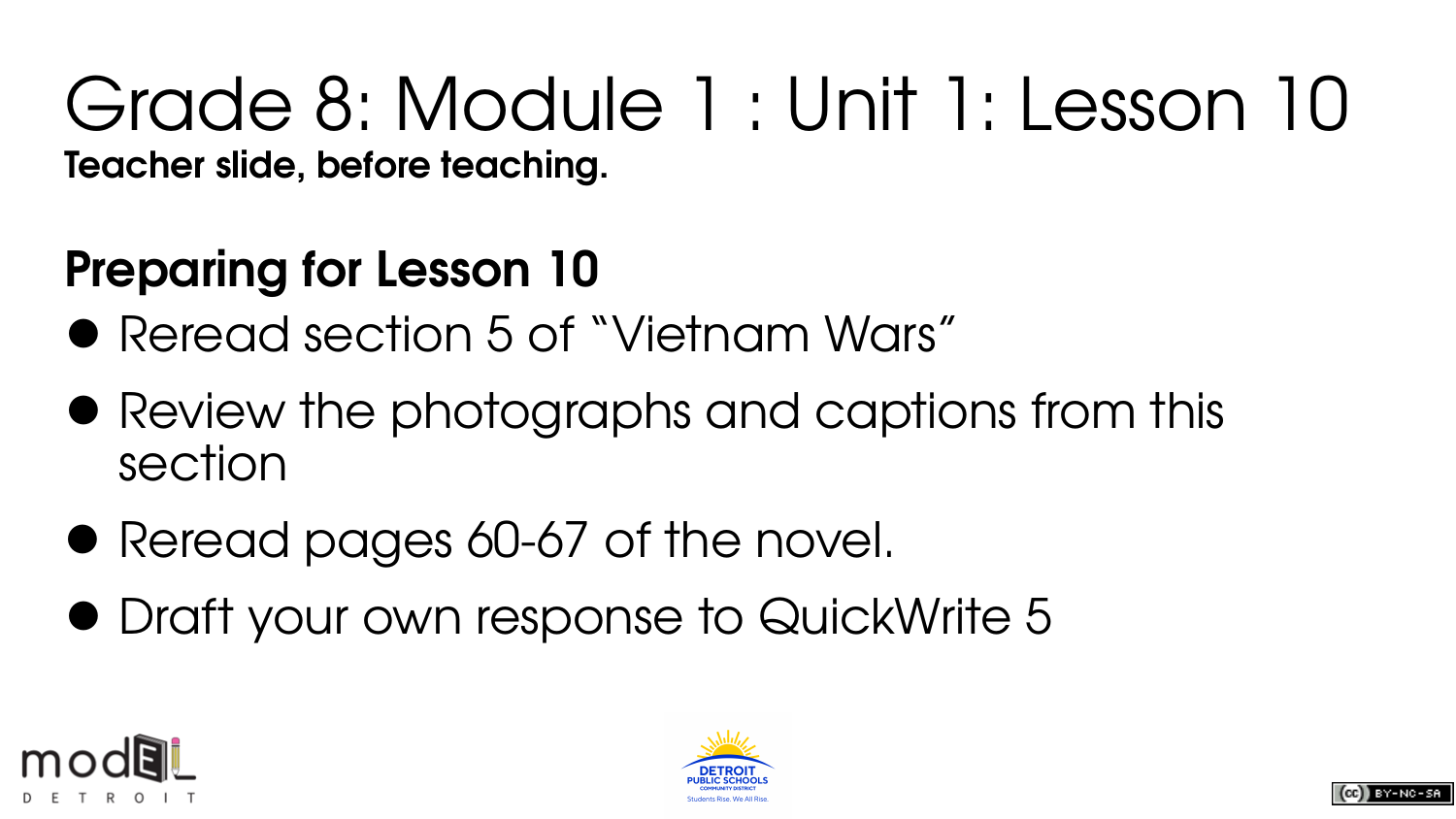

# Grade 8: Module 1 : Unit 1: Lesson 10
Teacher slide, before teaching.
Preparing for Lesson 10
Reread section 5 of “Vietnam Wars”
Review the photographs and captions from this section
Reread pages 60-67 of the novel.
Draft your own response to QuickWrite 5